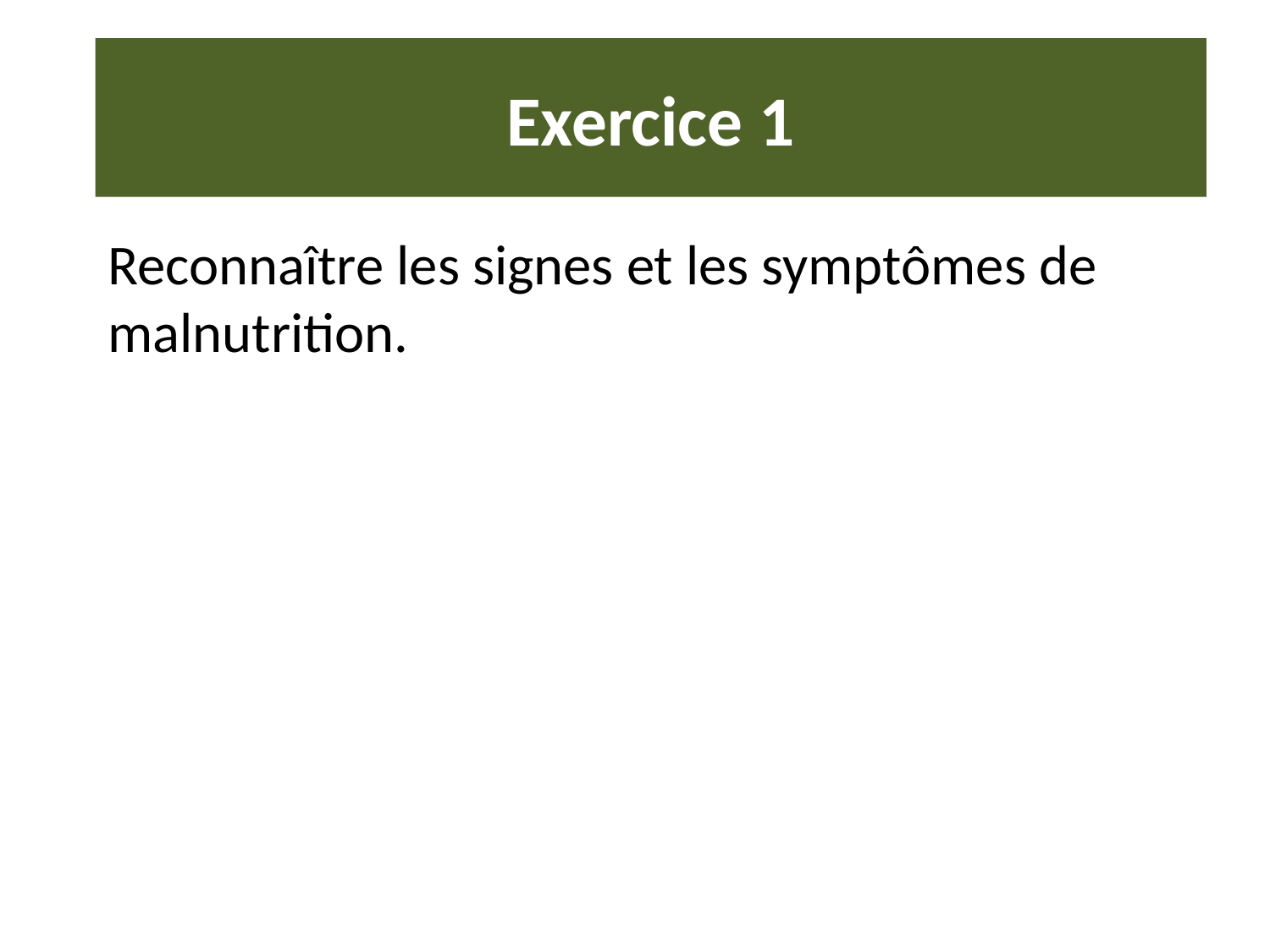

# Exercice 1
Reconnaître les signes et les symptômes de malnutrition.